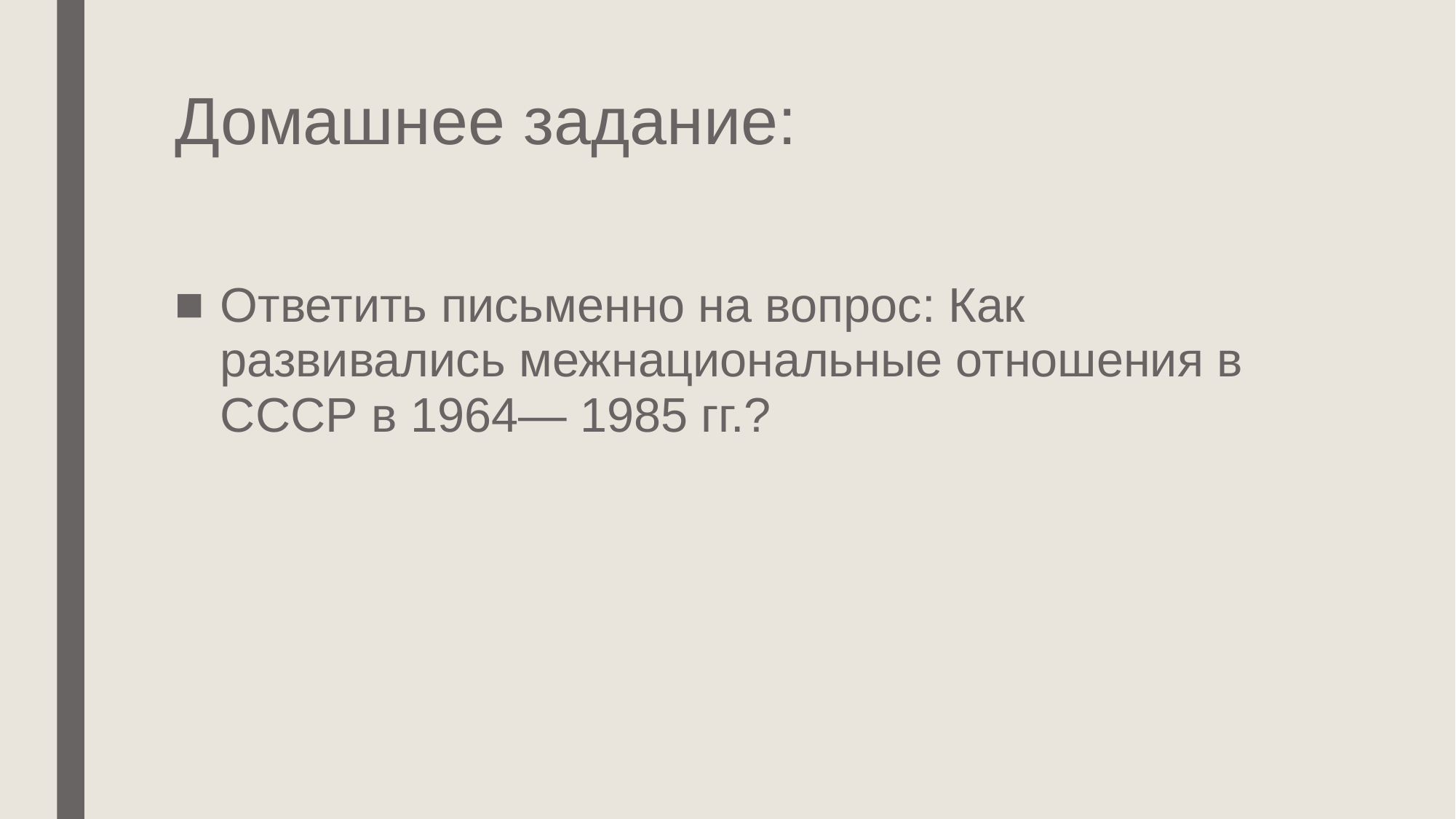

# Домашнее задание:
Ответить письменно на вопрос: Как развивались межнациональные отношения в СССР в 1964— 1985 гг.?